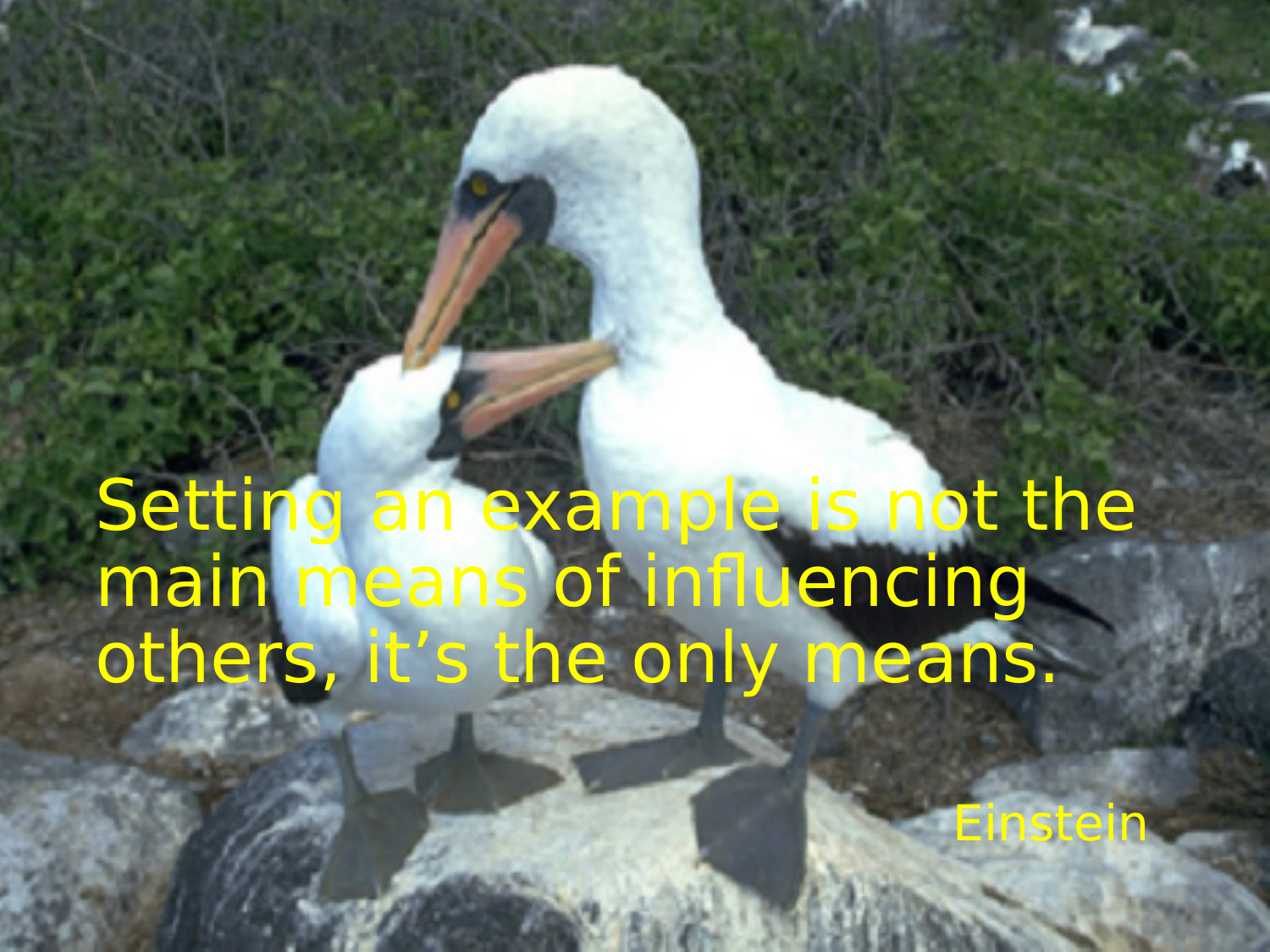

Setting an example is not the main means of influencing others, it’s the only means.

Einstein